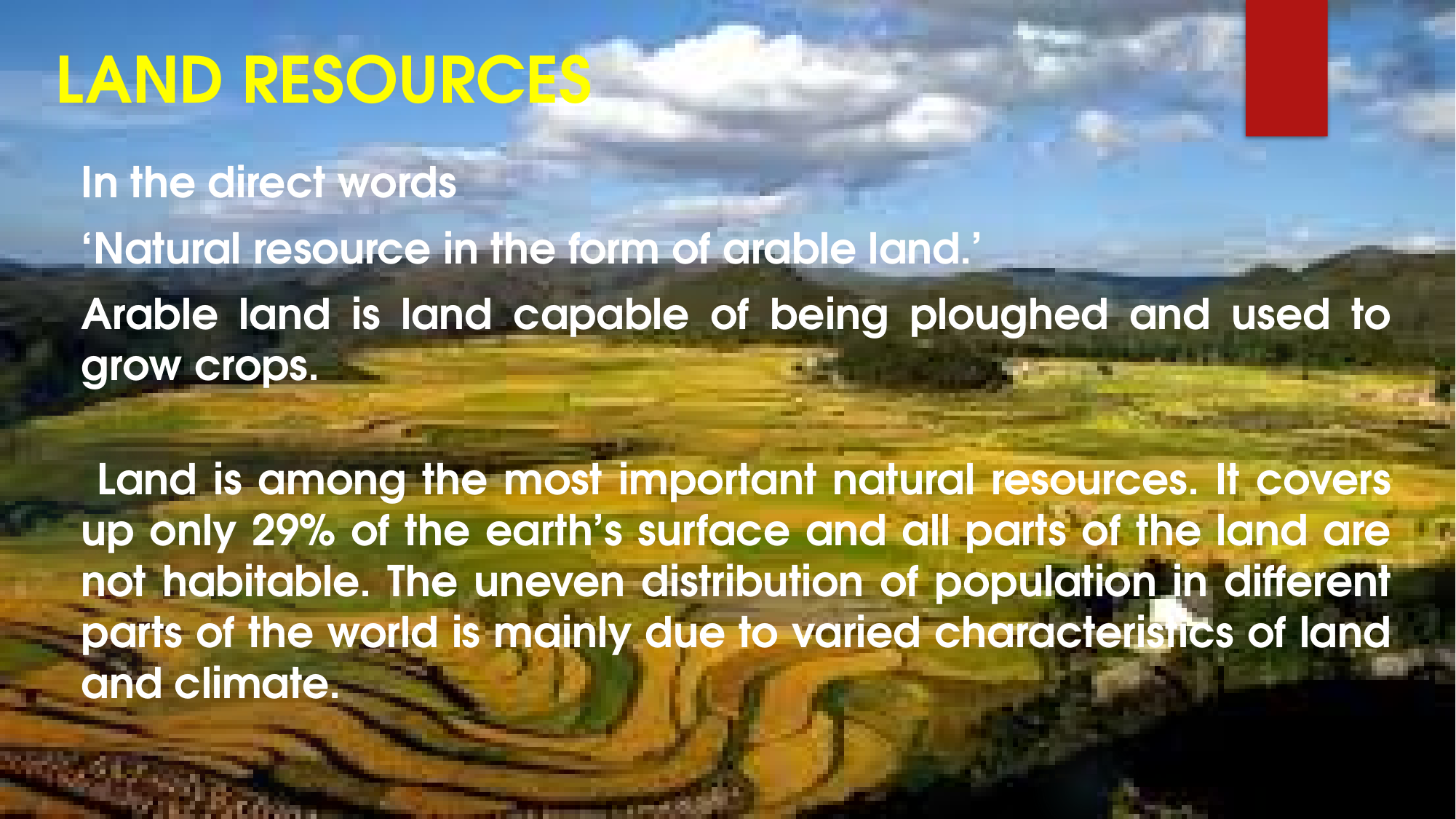

# LAND RESOURCES
In the direct words
‘Natural resource in the form of arable land.’
Arable land is land capable of being ploughed and used to grow crops.

 Land is among the most important natural resources. It covers up only 29% of the earth’s surface and all parts of the land are not habitable. The uneven distribution of population in different parts of the world is mainly due to varied characteristics of land and climate.